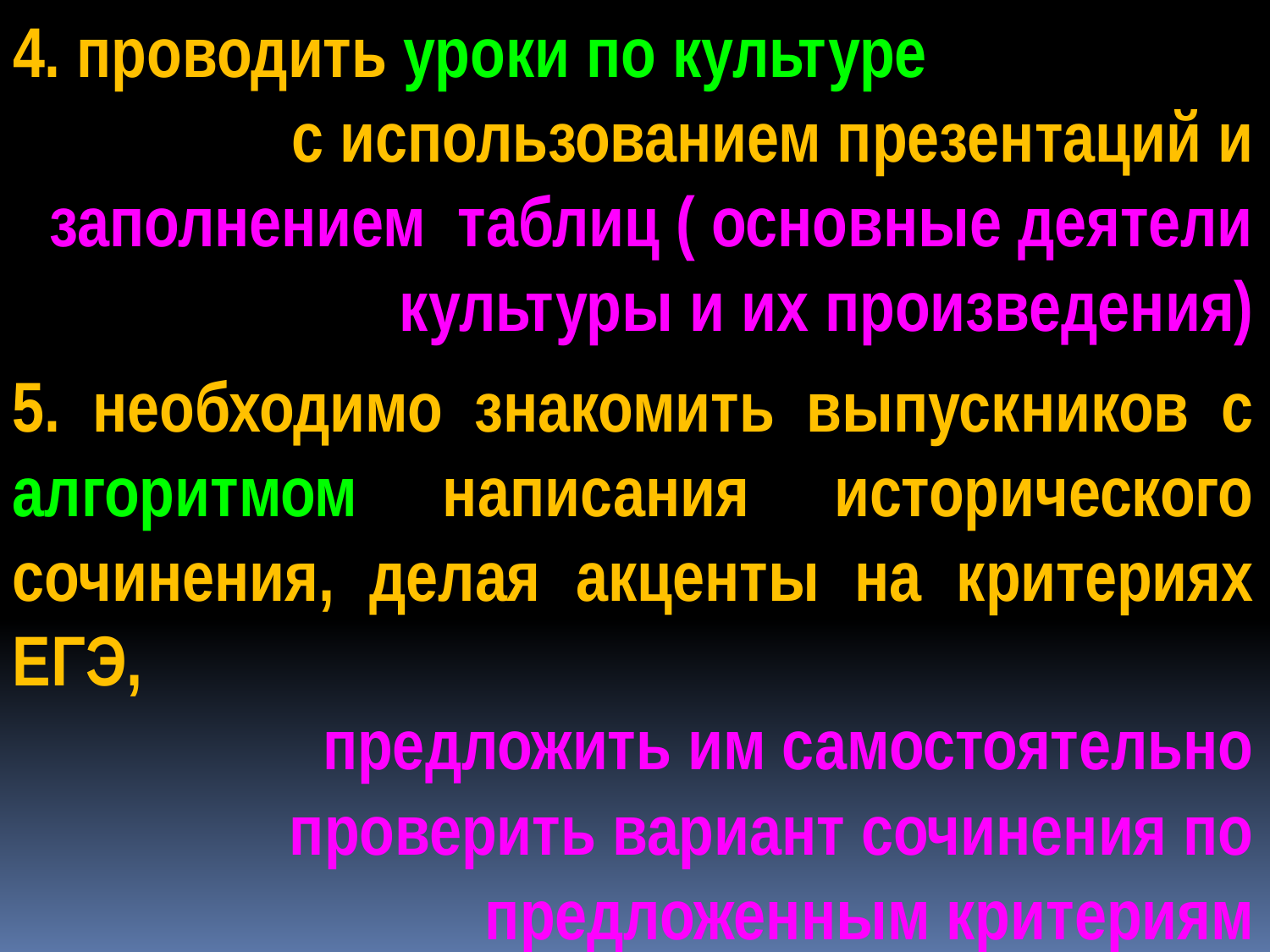

4. проводить уроки по культуре
    с использованием презентаций и заполнением  таблиц ( основные деятели культуры и их произведения)
5. необходимо знакомить выпускников с алгоритмом написания исторического сочинения, делая акценты на критериях ЕГЭ,
предложить им самостоятельно проверить вариант сочинения по предложенным критериям